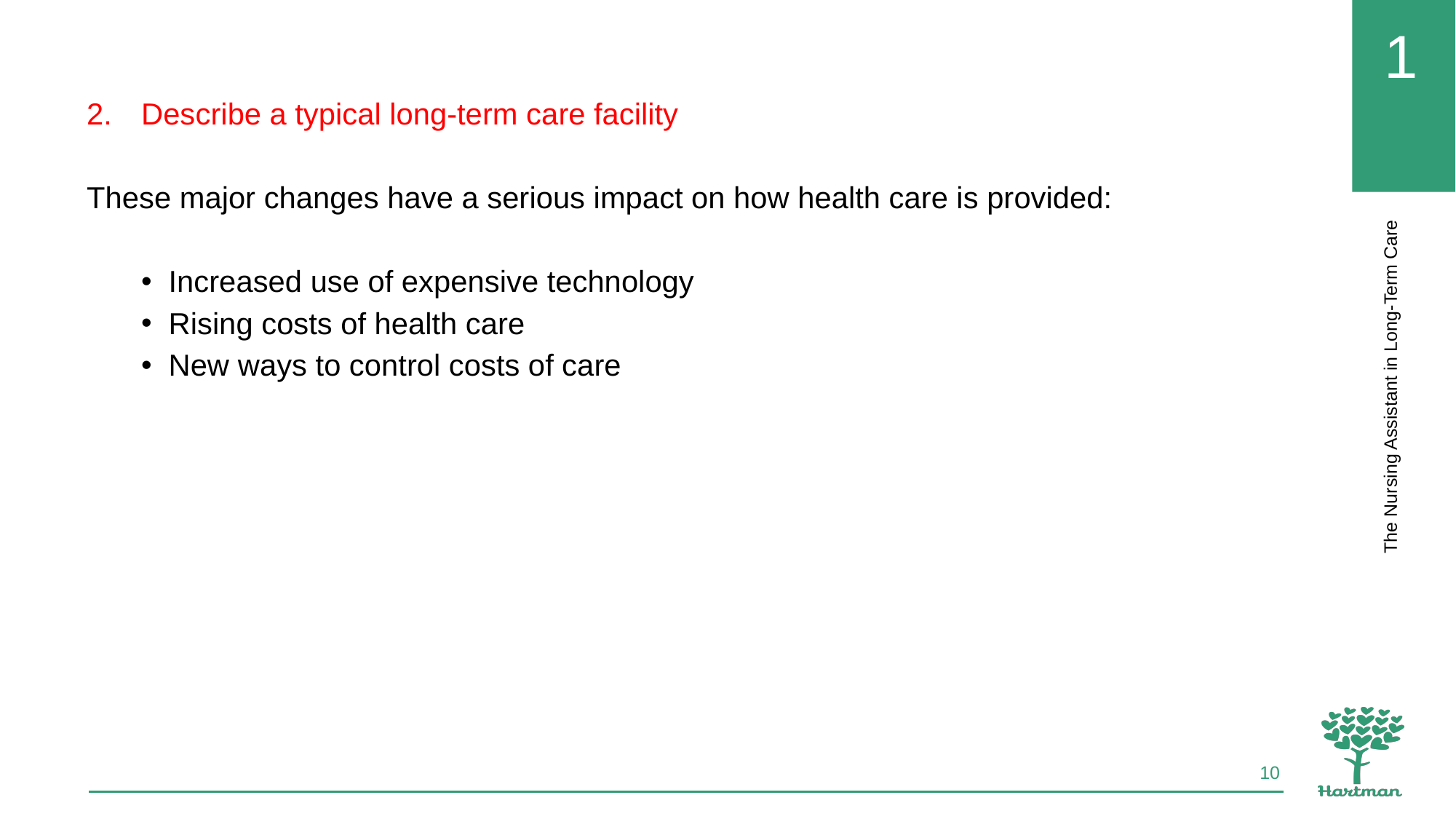

Describe a typical long-term care facility

These major changes have a serious impact on how health care is provided:

Increased use of expensive technology
Rising costs of health care
New ways to control costs of care

10